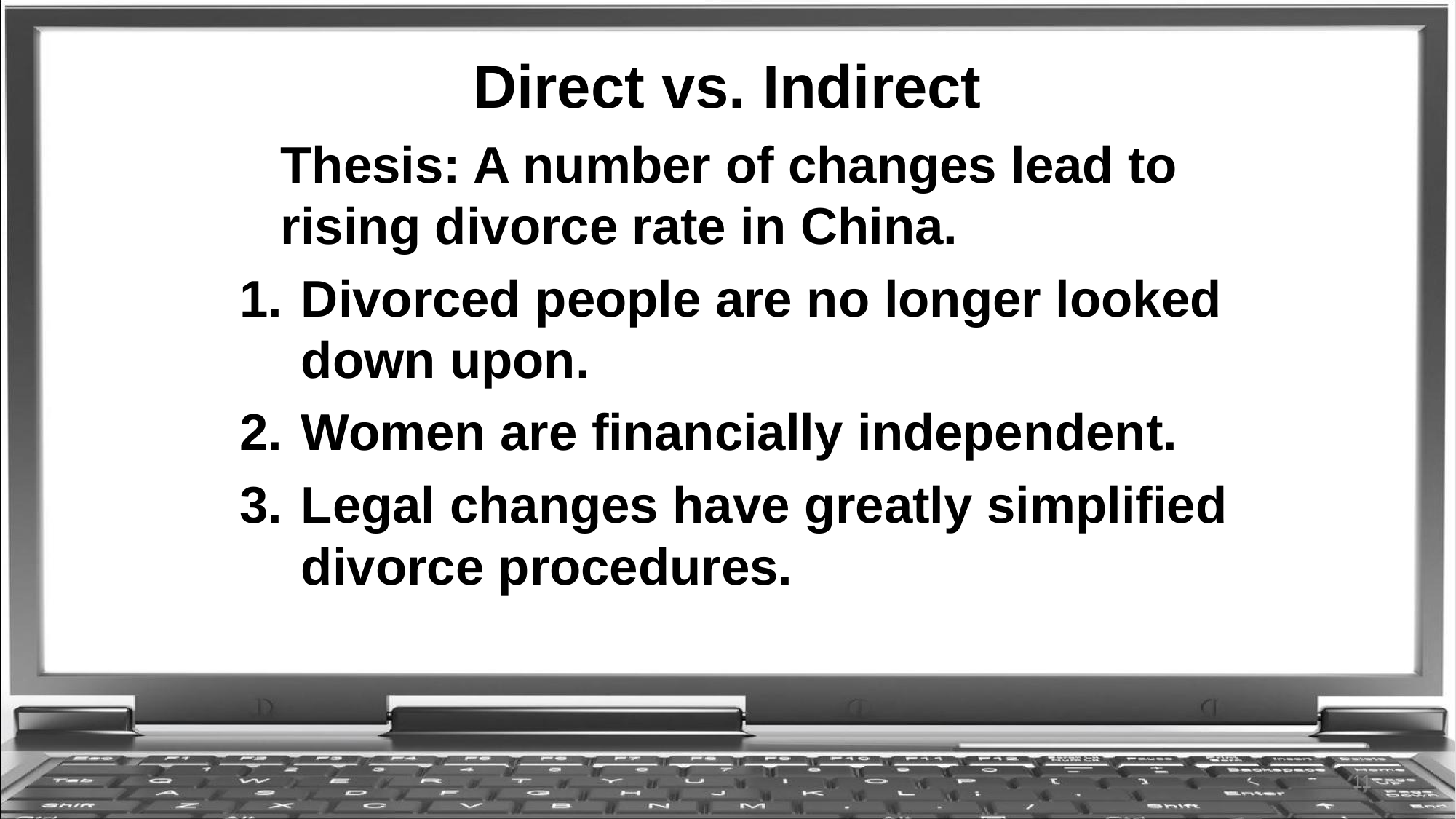

# Direct vs. Indirect
	Thesis: A number of changes lead to rising divorce rate in China.
Divorced people are no longer looked down upon.
Women are financially independent.
Legal changes have greatly simplified divorce procedures.

11